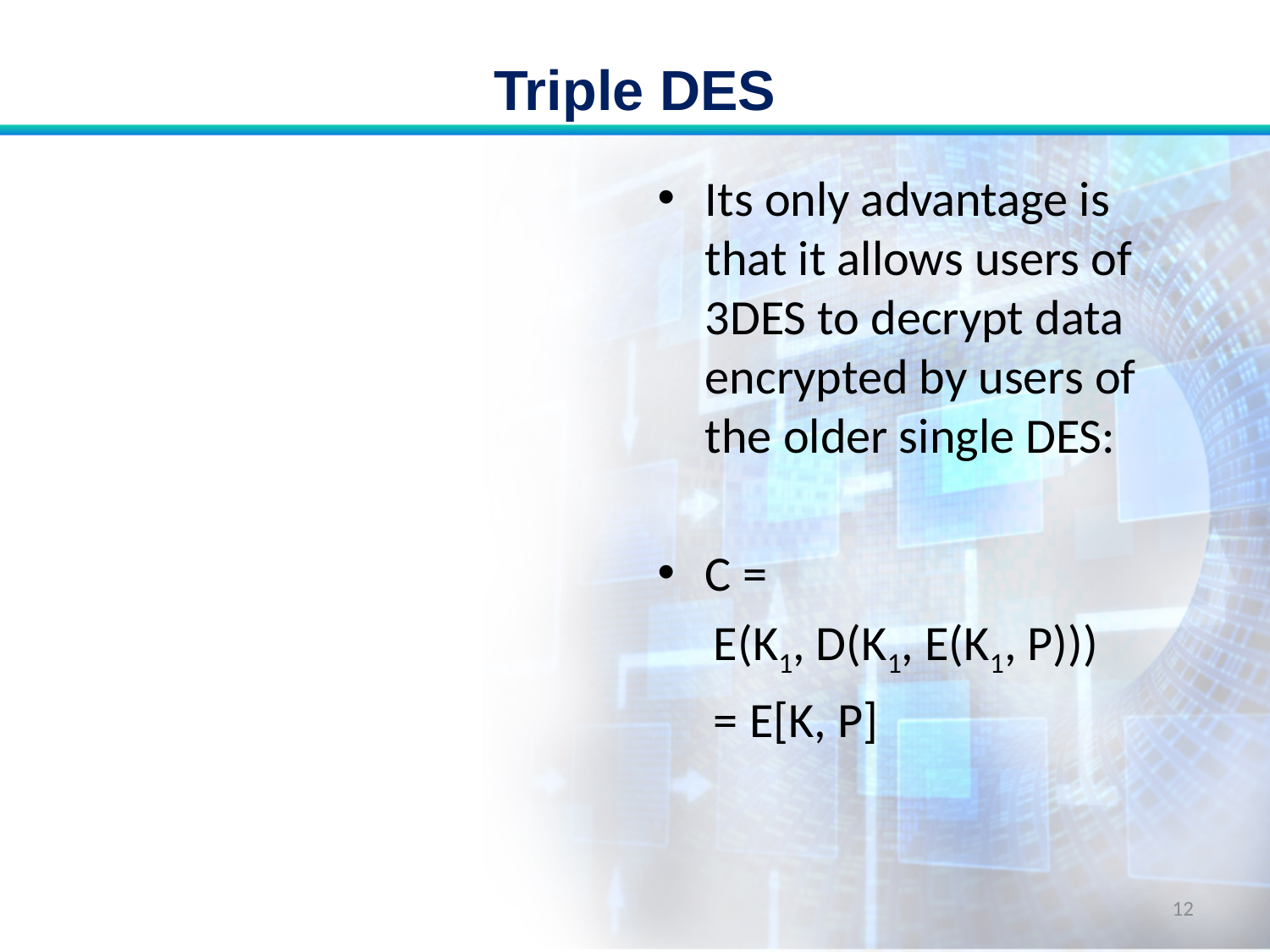

# Triple DES
Its only advantage is that it allows users of 3DES to decrypt data encrypted by users of the older single DES:

C =
     E(K1, D(K1, E(K1, P)))
     = E[K, P]
12